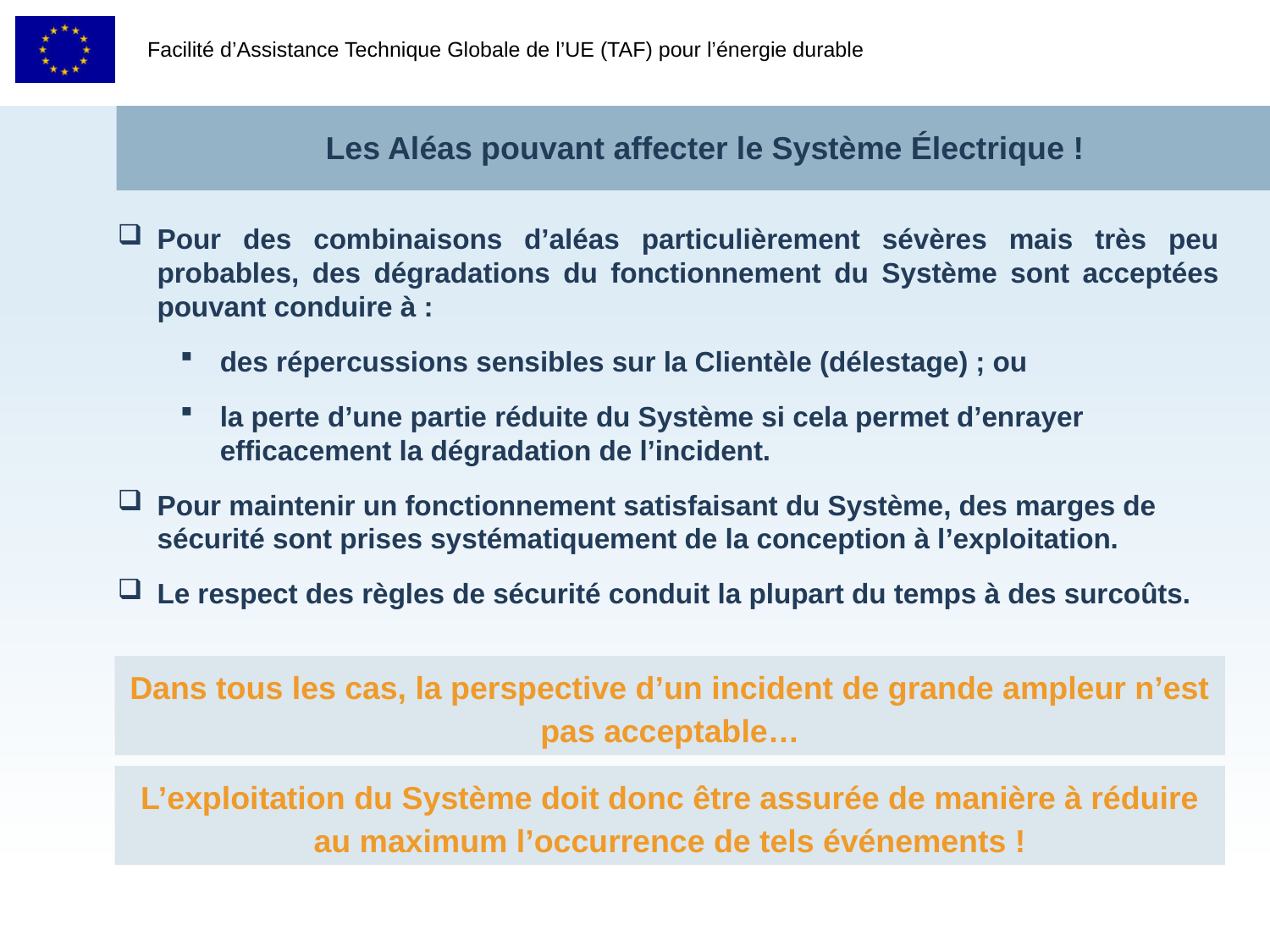

Les Aléas pouvant affecter le Système Électrique !
Pour des combinaisons d’aléas particulièrement sévères mais très peu probables, des dégradations du fonctionnement du Système sont acceptées pouvant conduire à :
des répercussions sensibles sur la Clientèle (délestage) ; ou
la perte d’une partie réduite du Système si cela permet d’enrayer efficacement la dégradation de l’incident.
Pour maintenir un fonctionnement satisfaisant du Système, des marges de sécurité sont prises systématiquement de la conception à l’exploitation.
Le respect des règles de sécurité conduit la plupart du temps à des surcoûts.
Dans tous les cas, la perspective d’un incident de grande ampleur n’est pas acceptable…
L’exploitation du Système doit donc être assurée de manière à réduire au maximum l’occurrence de tels événements !